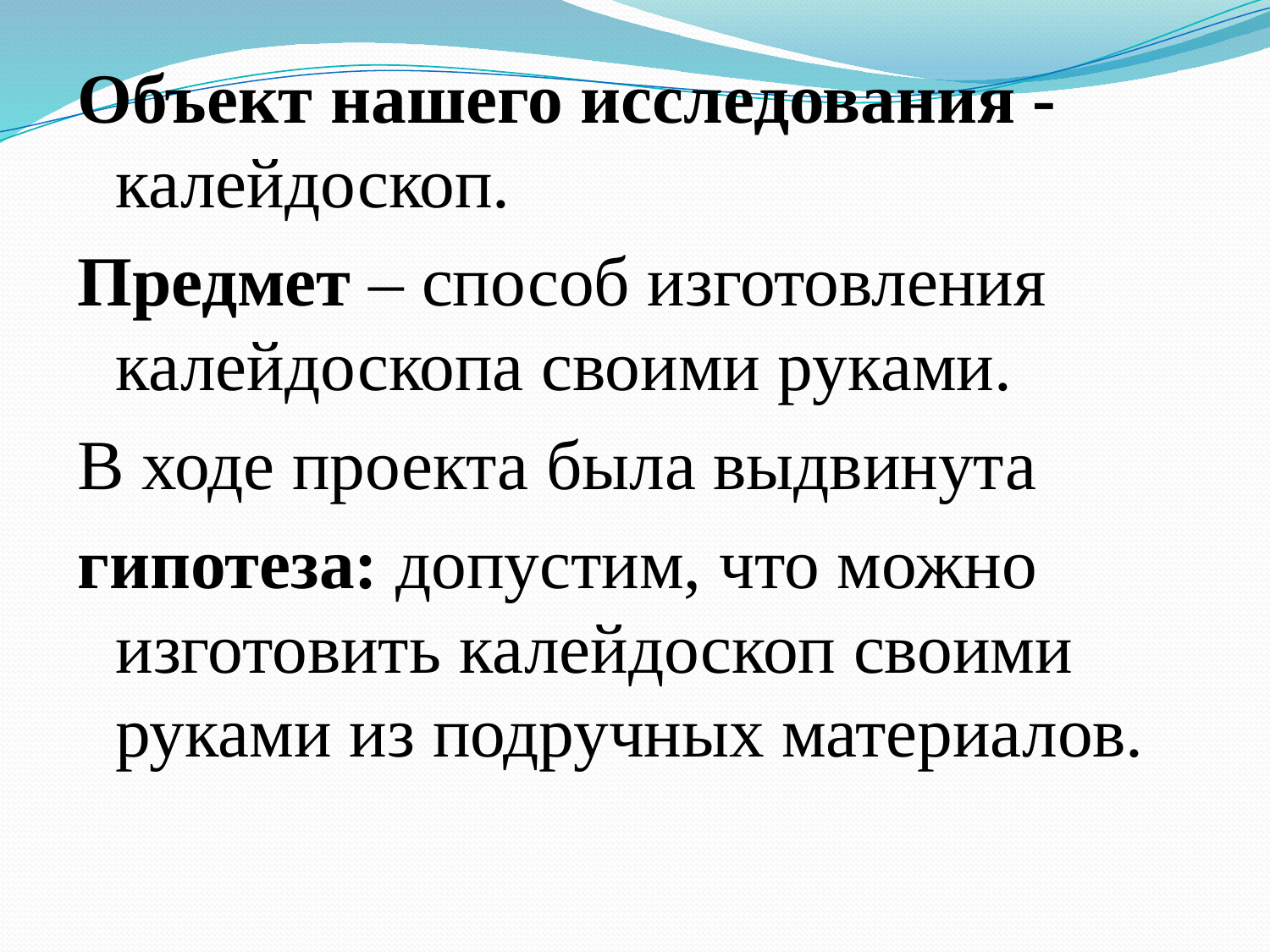

Объект нашего исследования -калейдоскоп.
Предмет – способ изготовления калейдоскопа своими руками.
В ходе проекта была выдвинута
гипотеза: допустим, что можно изготовить калейдоскоп своими руками из подручных материалов.